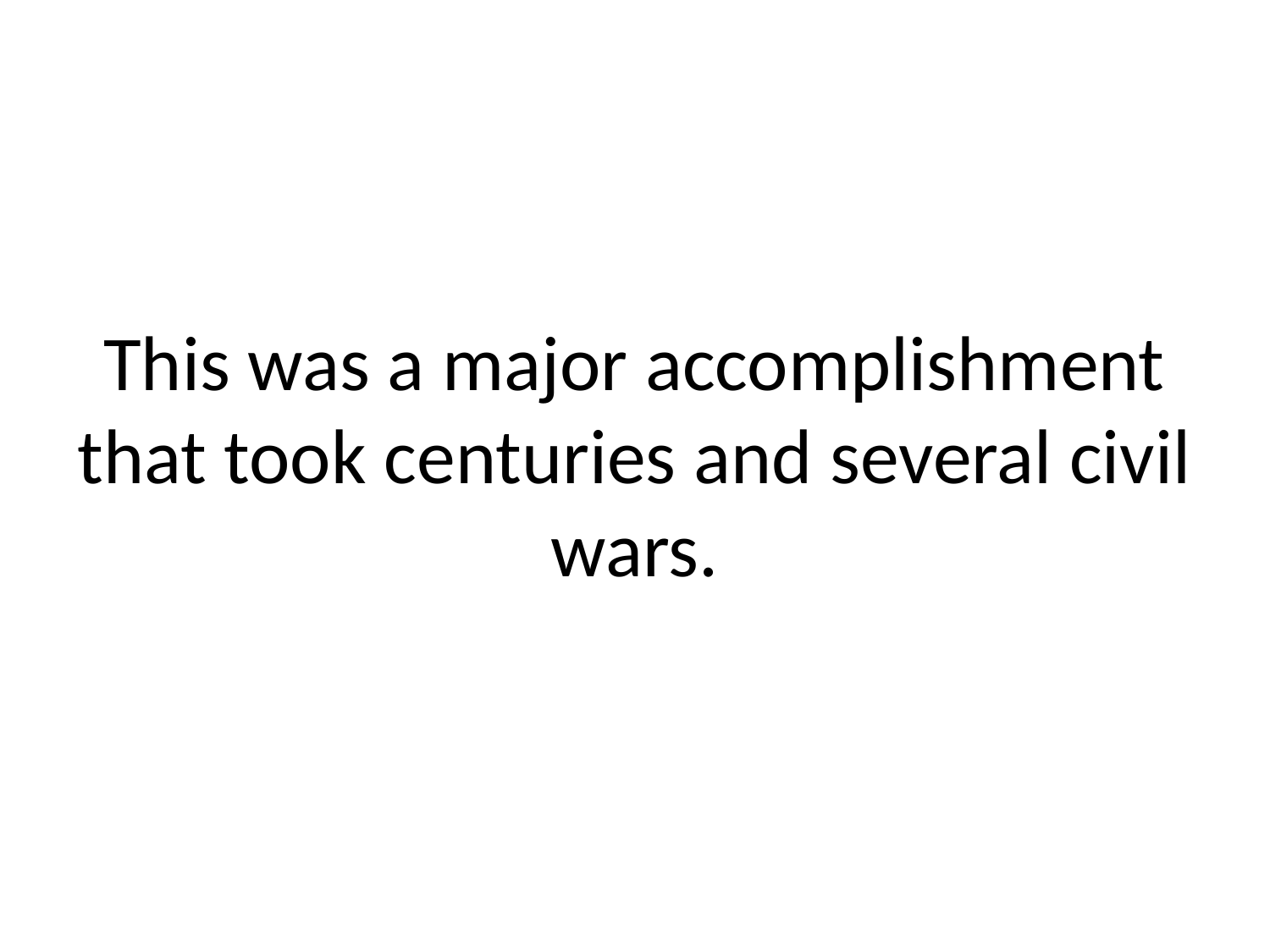

# This was a major accomplishment that took centuries and several civil wars.